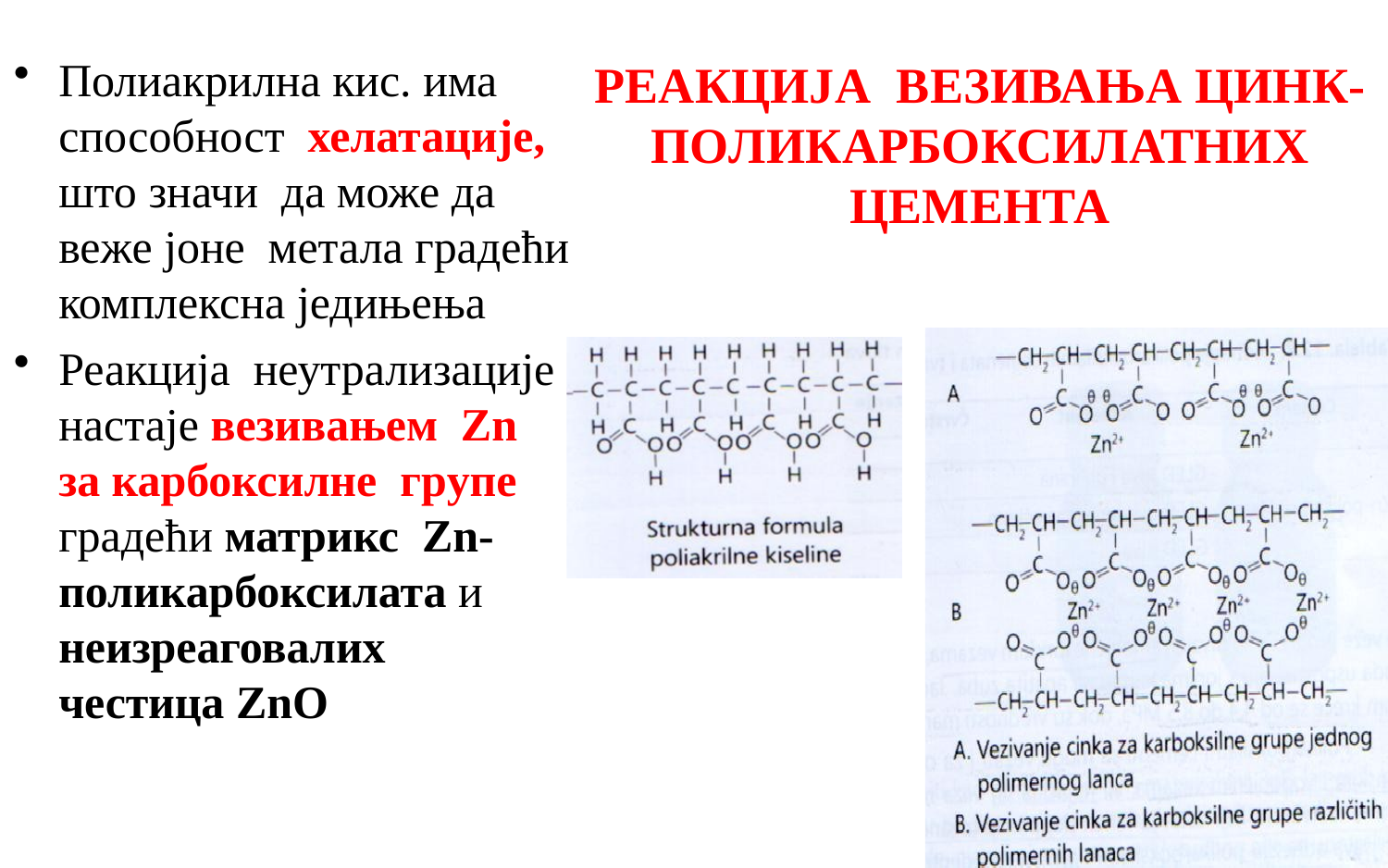

Полиакрилна кис. има  способност  хелатације, што значи  да може да веже јоне  метала градећи  комплексна једињења
Реакција  неутрализације  настаје везивањем  Zn за карбоксилне  групе градећи матрикс  Zn-  поликарбоксилата и  неизреаговалих  честица ZnO
# РЕАКЦИЈА  ВЕЗИВАЊА ЦИНК-ПОЛИКАРБОКСИЛАТНИХ ЦЕМЕНТА